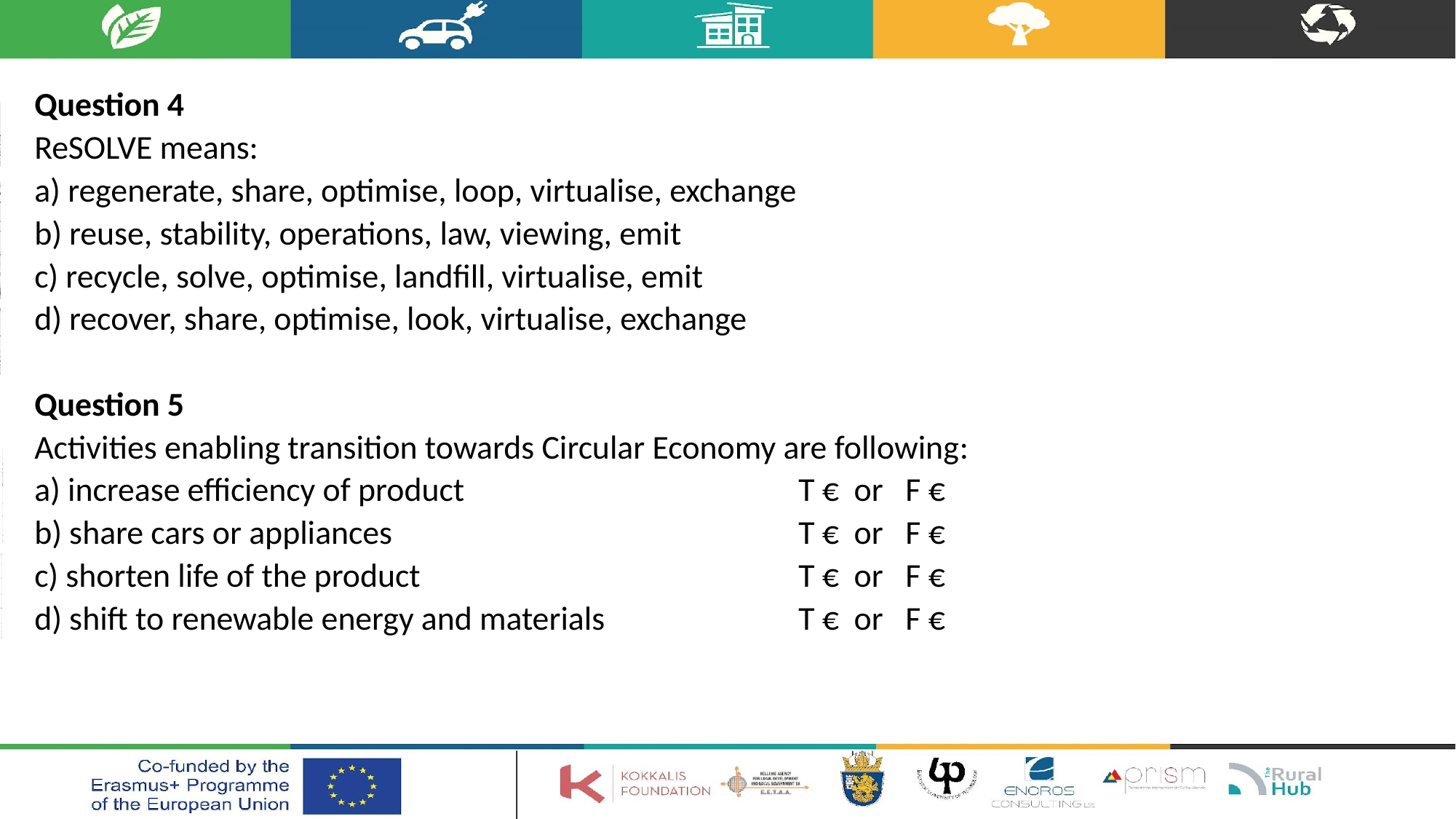

Question 4
ReSOLVE means:
a) regenerate, share, optimise, loop, virtualise, exchange
b) reuse, stability, operations, law, viewing, emit
c) recycle, solve, optimise, landfill, virtualise, emit
d) recover, share, optimise, look, virtualise, exchange

Question 5
Activities enabling transition towards Circular Economy are following:
a) increase efficiency of product 			T €  or   F €
b) share cars or appliances 				T €  or   F €
c) shorten life of the product				T €  or   F €
d) shift to renewable energy and materials 		T €  or   F €